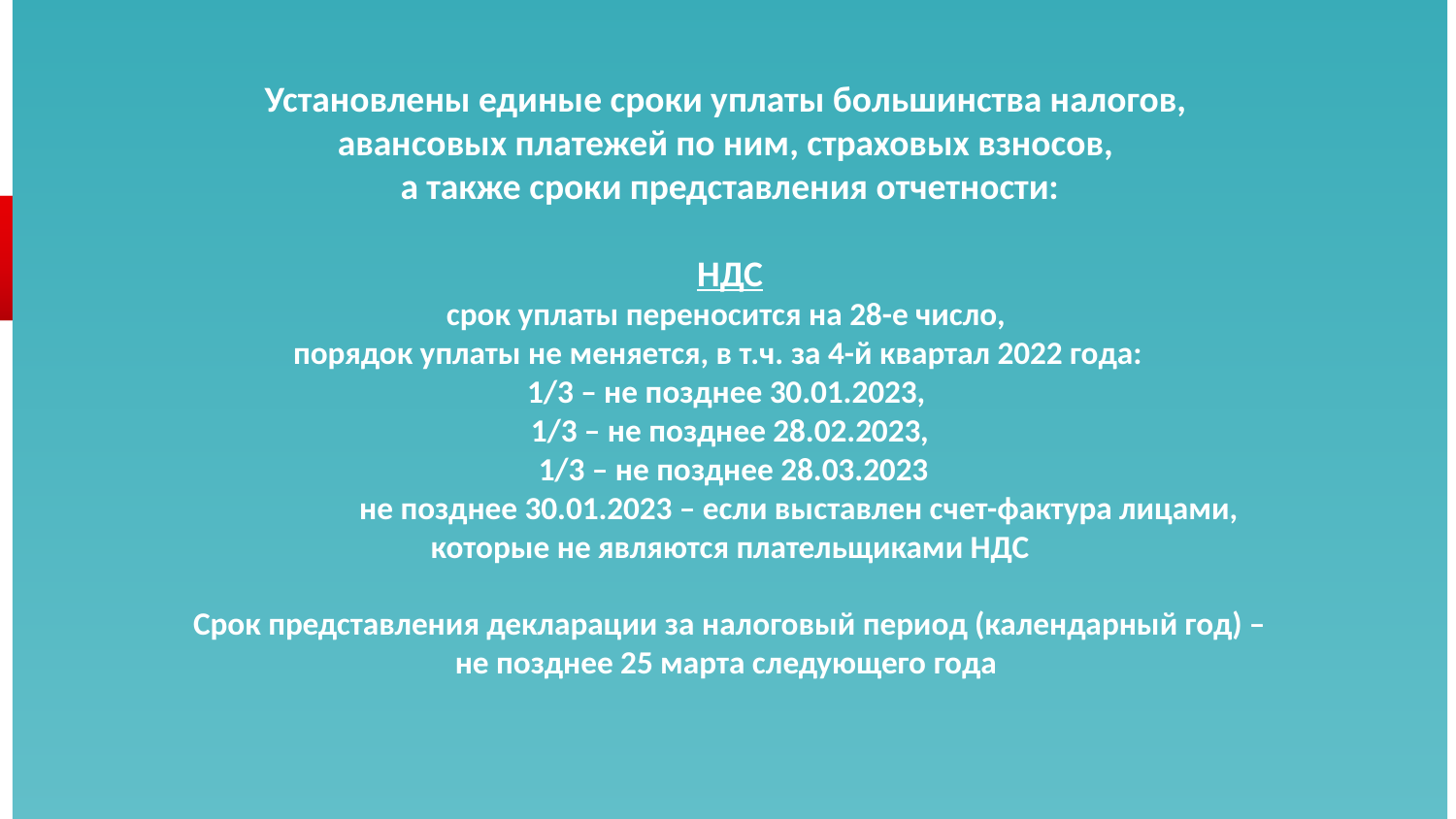

# Установлены единые сроки уплаты большинства налогов, авансовых платежей по ним, страховых взносов, а также сроки представления отчетности: НДС срок уплаты переносится на 28-е число, порядок уплаты не меняется, в т.ч. за 4-й квартал 2022 года: 1/3 – не позднее 30.01.2023, 1/3 – не позднее 28.02.2023, 1/3 – не позднее 28.03.2023 не позднее 30.01.2023 – если выставлен счет-фактура лицами, которые не являются плательщиками НДС Срок представления декларации за налоговый период (календарный год) – не позднее 25 марта следующего года